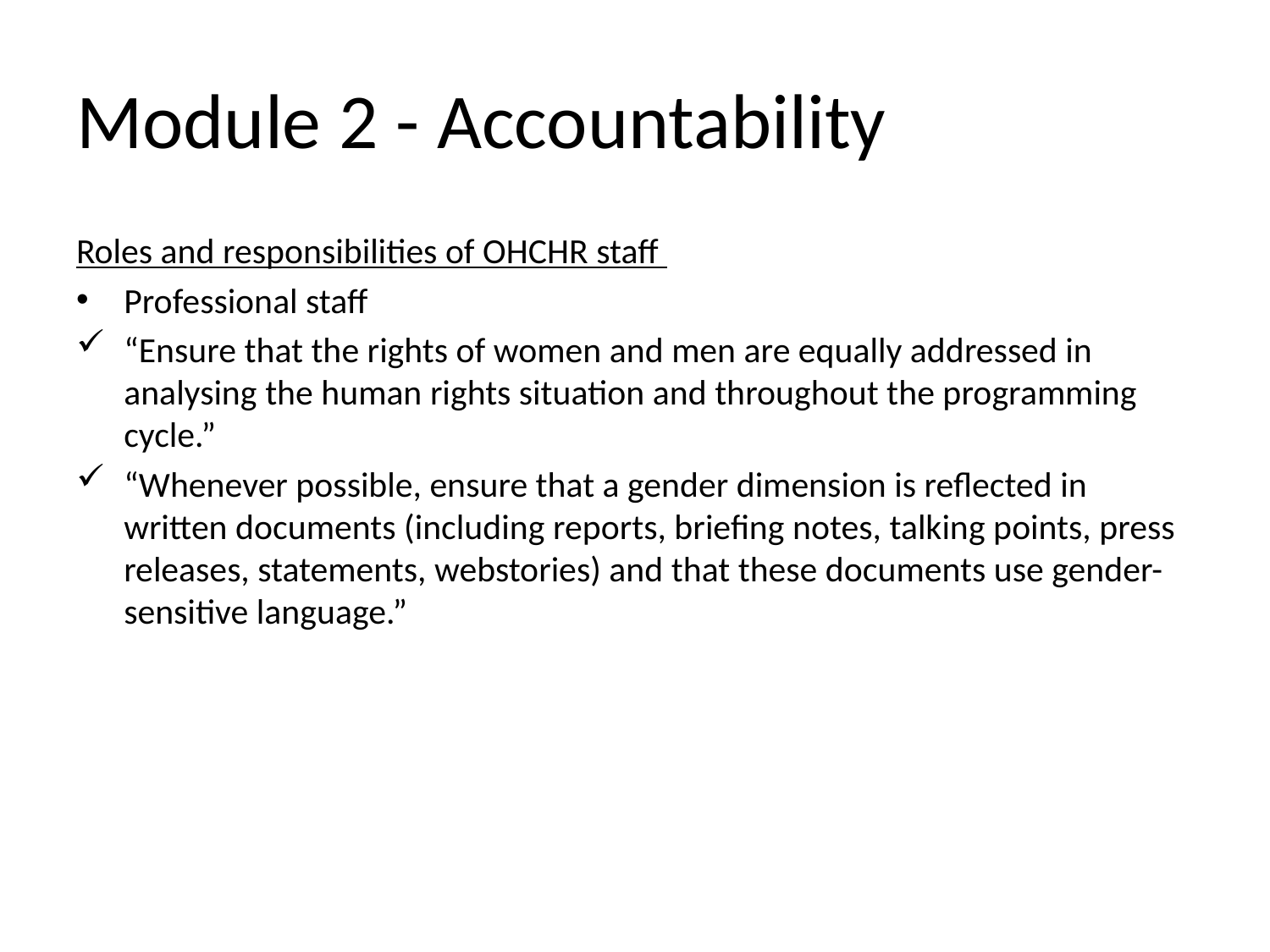

# Module 2 - Accountability
Roles and responsibilities of OHCHR staff
Professional staff
“Ensure that the rights of women and men are equally addressed in analysing the human rights situation and throughout the programming cycle.”
“Whenever possible, ensure that a gender dimension is reflected in written documents (including reports, briefing notes, talking points, press releases, statements, webstories) and that these documents use gender-sensitive language.”